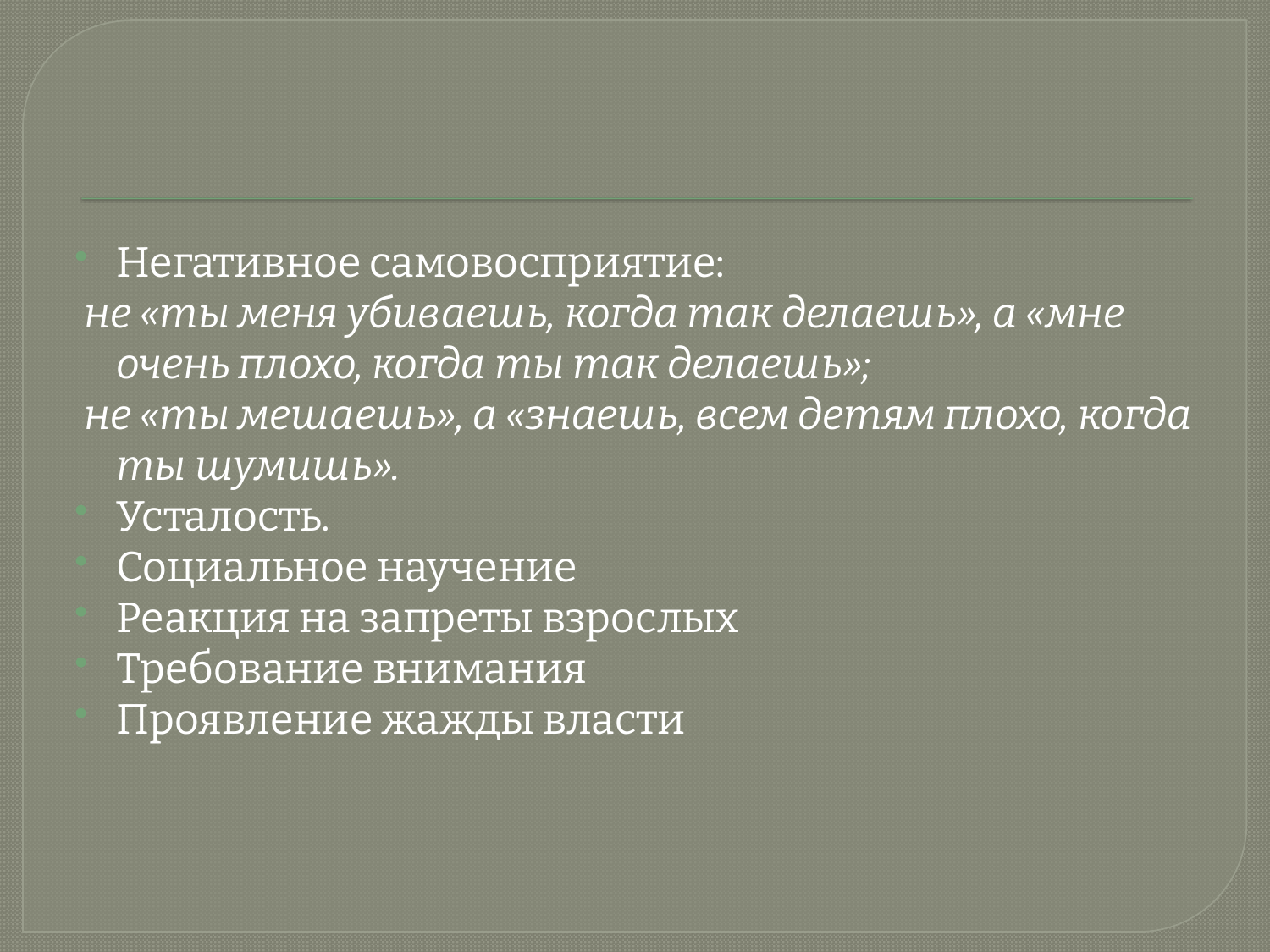

#
Негативное самовосприятие:
 не «ты меня убиваешь, когда так делаешь», а «мне очень плохо, когда ты так делаешь»;
 не «ты мешаешь», а «знаешь, всем детям плохо, когда ты шумишь».
Усталость.
Социальное научение
Реакция на запреты взрослых
Требование внимания
Проявление жажды власти